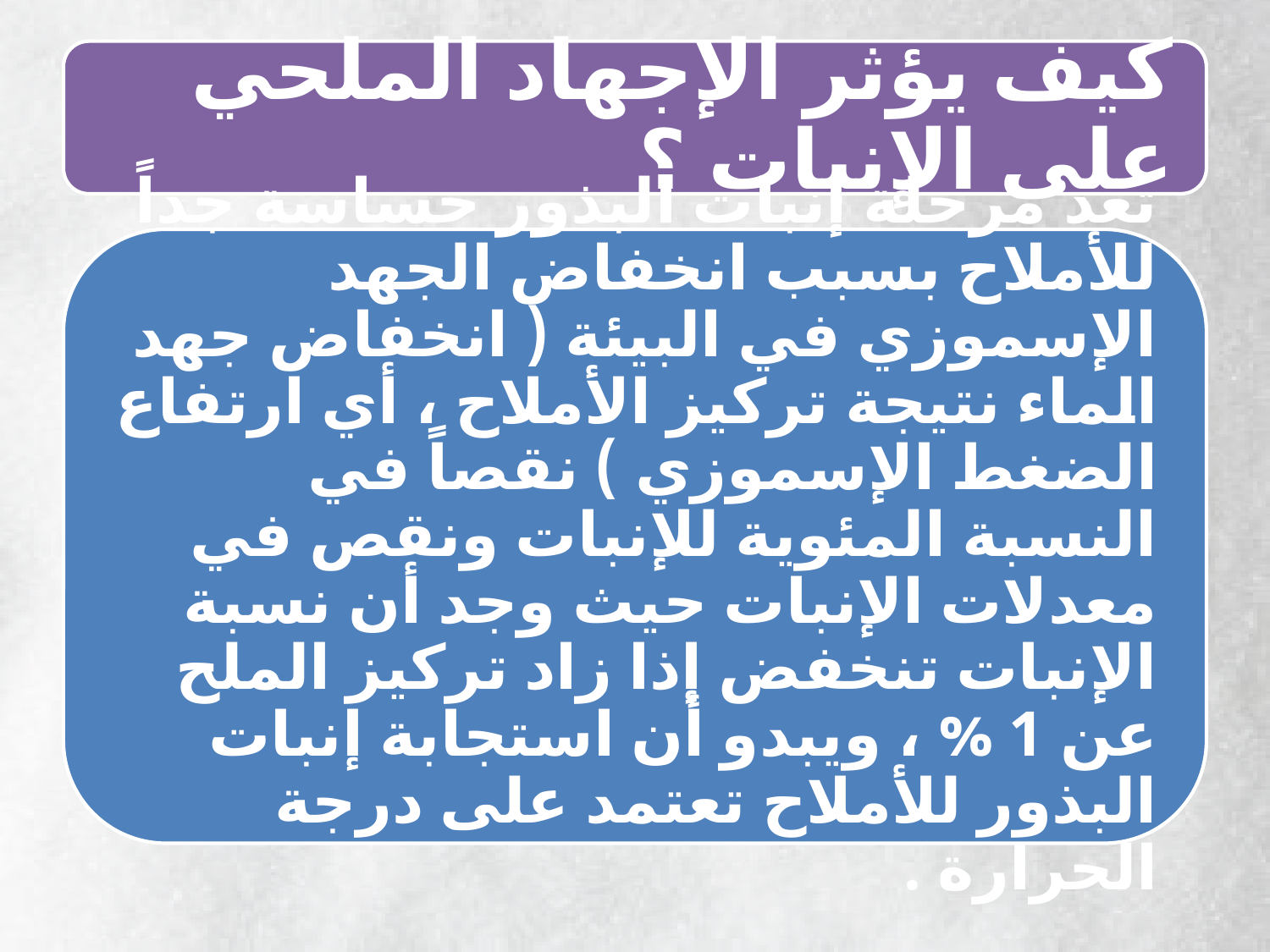

كيف يؤثر الإجهاد الملحي على الإنبات ؟
تعد مرحلة إنبات البذور حساسة جداً للأملاح بسبب انخفاض الجهد الإسموزي في البيئة ( انخفاض جهد الماء نتيجة تركيز الأملاح ، أي ارتفاع الضغط الإسموزي ) نقصاً في النسبة المئوية للإنبات ونقص في معدلات الإنبات حيث وجد أن نسبة الإنبات تنخفض إذا زاد تركيز الملح عن 1 % ، ويبدو أن استجابة إنبات البذور للأملاح تعتمد على درجة الحرارة .